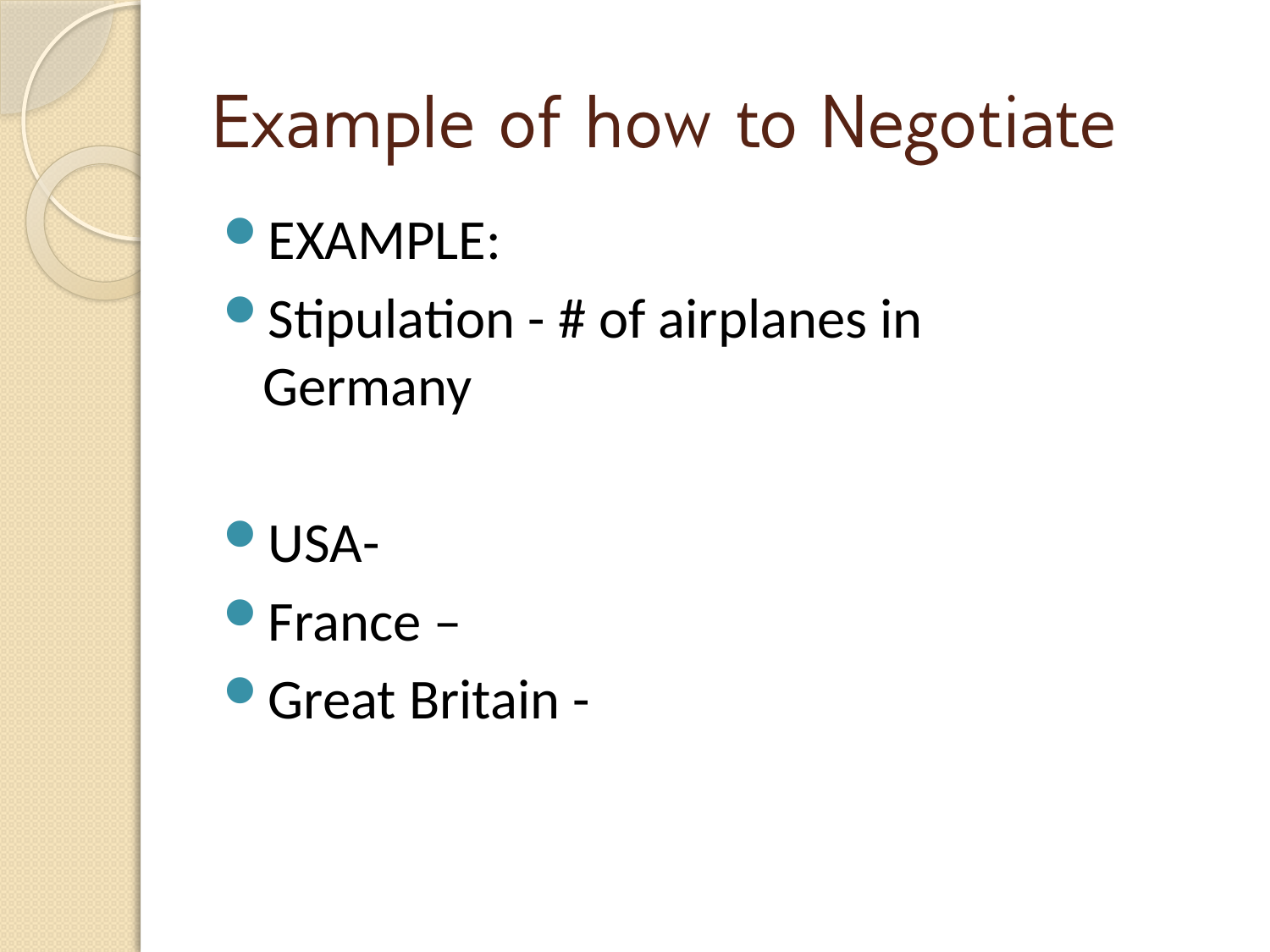

# Example of how to Negotiate
EXAMPLE:
Stipulation - # of airplanes in Germany

USA-
France –
Great Britain -